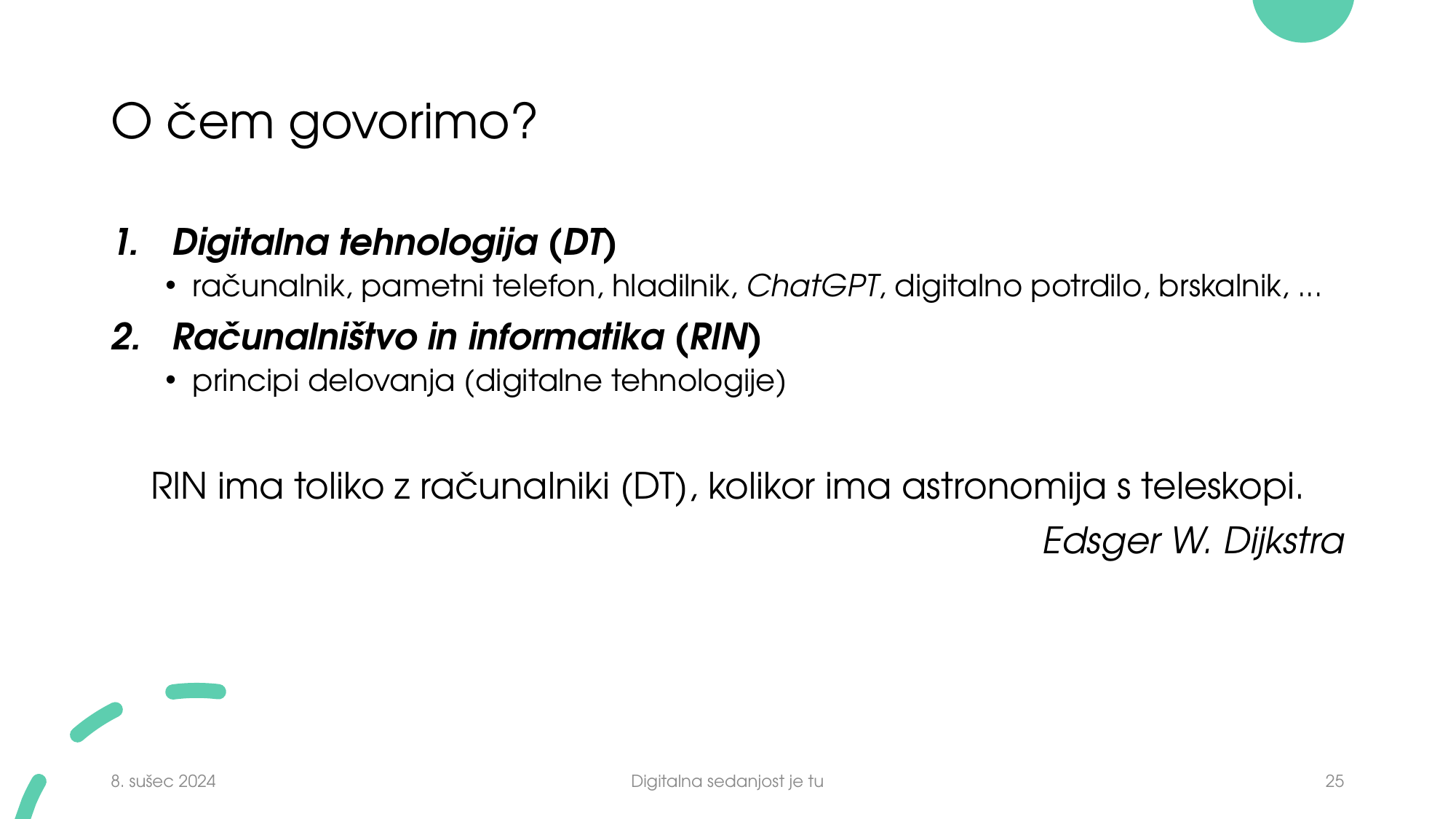

# O čem govorimo?
Digitalna tehnologija (DT)
računalnik, pametni telefon, hladilnik, ChatGPT, digitalno potrdilo, brskalnik, ...
Računalništvo in informatika (RIN)
principi delovanja (digitalne tehnologije)

RIN ima toliko z računalniki (DT), kolikor ima astronomija s teleskopi.
Edsger W. Dijkstra
8. sušec 2024
Digitalna sedanjost je tu
25